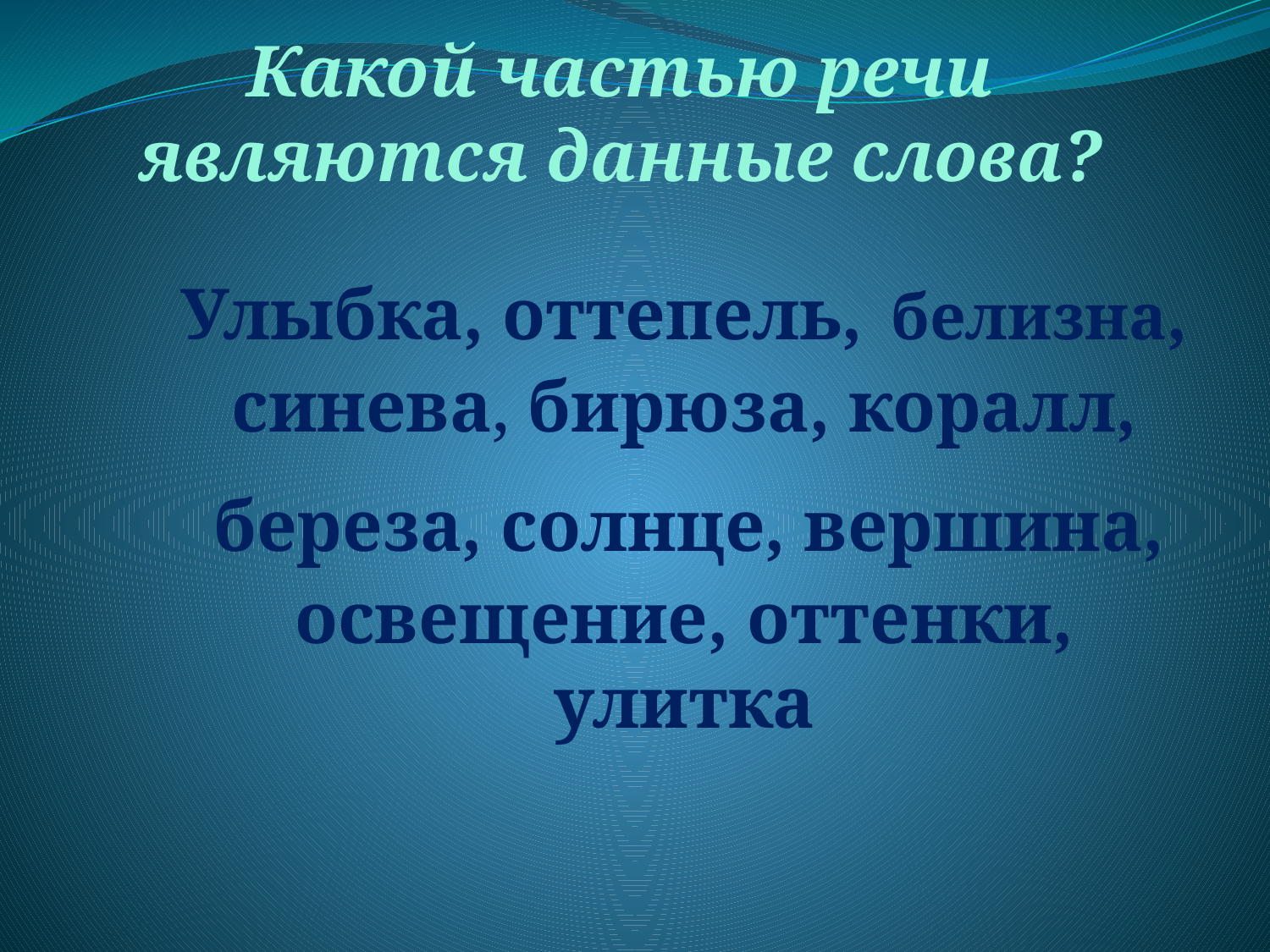

Какой частью речи являются данные слова?
Улыбка, оттепель, белизна, синева, бирюза, коралл,
 береза, солнце, вершина,
освещение, оттенки, улитка